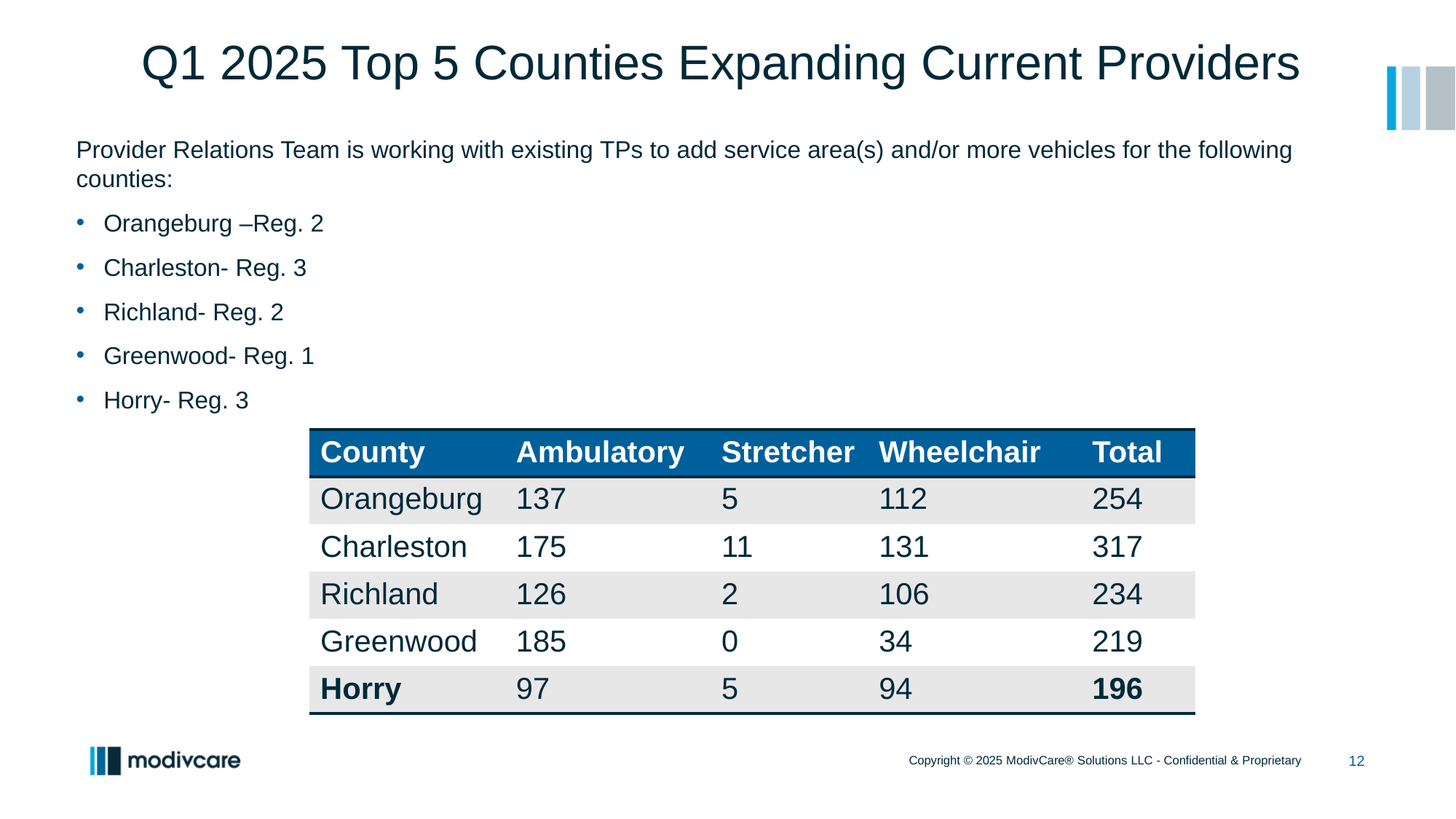

# Q1 2025 Top 5 Counties Expanding Current Providers

Provider Relations Team is working with existing TPs to add service area(s) and/or more vehicles for the following counties:
Orangeburg –Reg. 2
Charleston- Reg. 3
Richland- Reg. 2
Greenwood- Reg. 1
Horry- Reg. 3
| County | Ambulatory | Stretcher | Wheelchair | Total |
| --- | --- | --- | --- | --- |
| Orangeburg | 137 | 5 | 112 | 254 |
| Charleston | 175 | 11 | 131 | 317 |
| Richland | 126 | 2 | 106 | 234 |
| Greenwood | 185 | 0 | 34 | 219 |
| Horry | 97 | 5 | 94 | 196 |
12